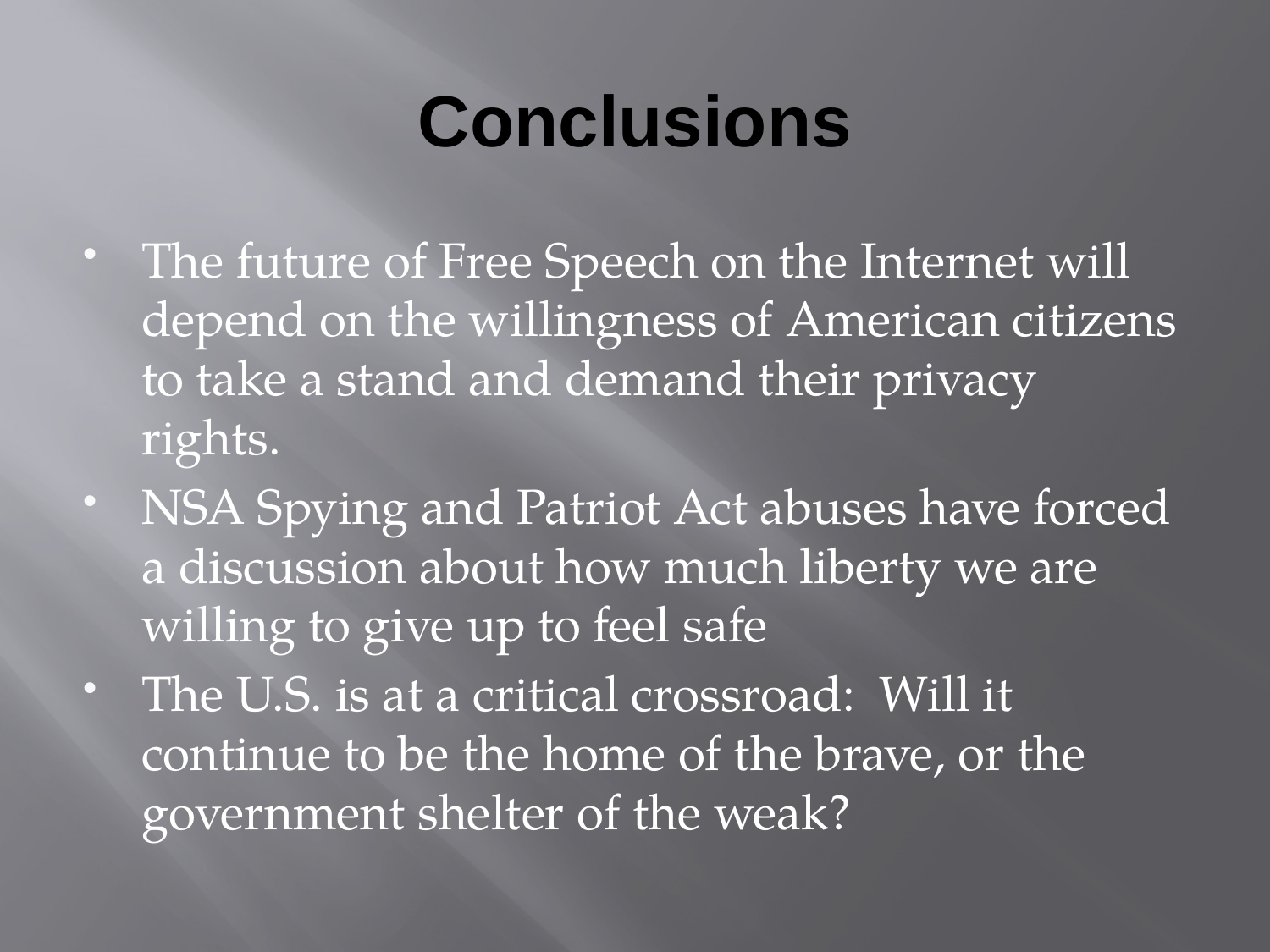

# Conclusions
The future of Free Speech on the Internet will depend on the willingness of American citizens to take a stand and demand their privacy rights.
NSA Spying and Patriot Act abuses have forced a discussion about how much liberty we are willing to give up to feel safe
The U.S. is at a critical crossroad:  Will it continue to be the home of the brave, or the government shelter of the weak?